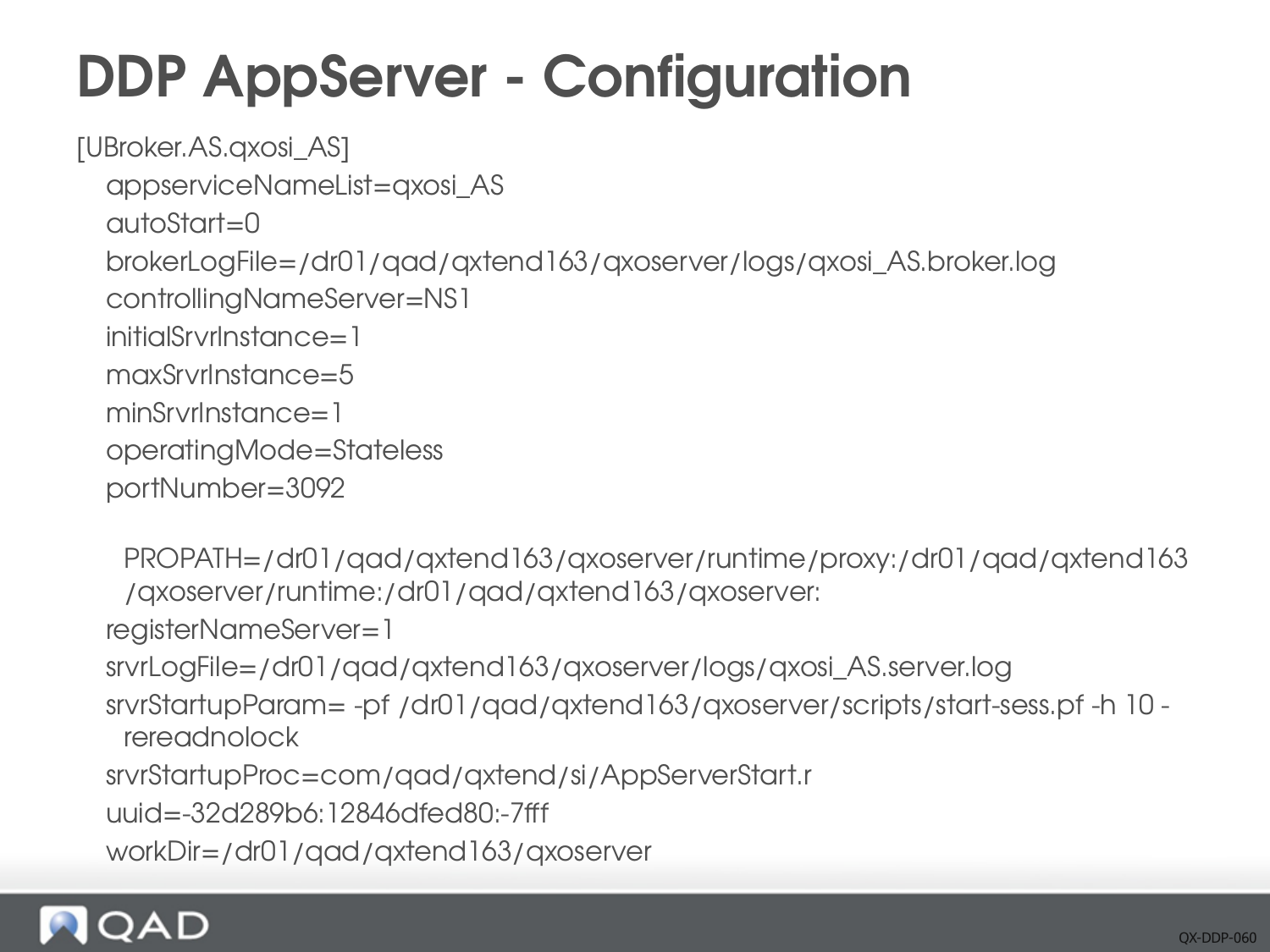

# DDP AppServer - Configuration
[UBroker.AS.qxosi_AS]
    appserviceNameList=qxosi_AS
    autoStart=0
    brokerLogFile=/dr01/qad/qxtend163/qxoserver/logs/qxosi_AS.broker.log
    controllingNameServer=NS1
    initialSrvrInstance=1
    maxSrvrInstance=5
    minSrvrInstance=1
    operatingMode=Stateless
    portNumber=3092
    PROPATH=/dr01/qad/qxtend163/qxoserver/runtime/proxy:/dr01/qad/qxtend163/qxoserver/runtime:/dr01/qad/qxtend163/qxoserver:
    registerNameServer=1
    srvrLogFile=/dr01/qad/qxtend163/qxoserver/logs/qxosi_AS.server.log
    srvrStartupParam= -pf /dr01/qad/qxtend163/qxoserver/scripts/start-sess.pf -h 10 -rereadnolock
    srvrStartupProc=com/qad/qxtend/si/AppServerStart.r
    uuid=-32d289b6:12846dfed80:-7fff
    workDir=/dr01/qad/qxtend163/qxoserver

QX-DDP-060